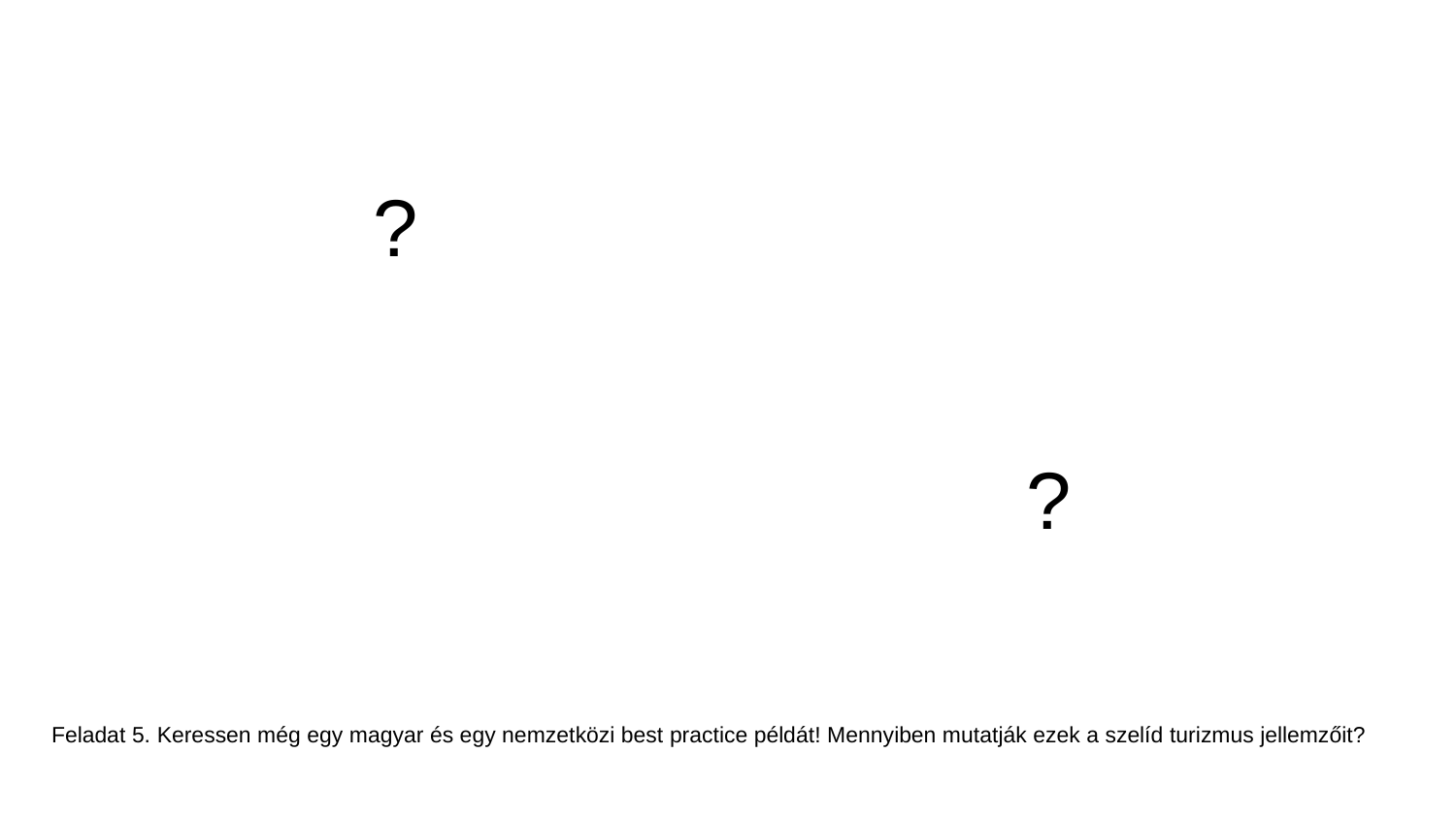

?
?

Feladat 5. Keressen még egy magyar és egy nemzetközi best practice példát! Mennyiben mutatják ezek a szelíd turizmus jellemzőit?